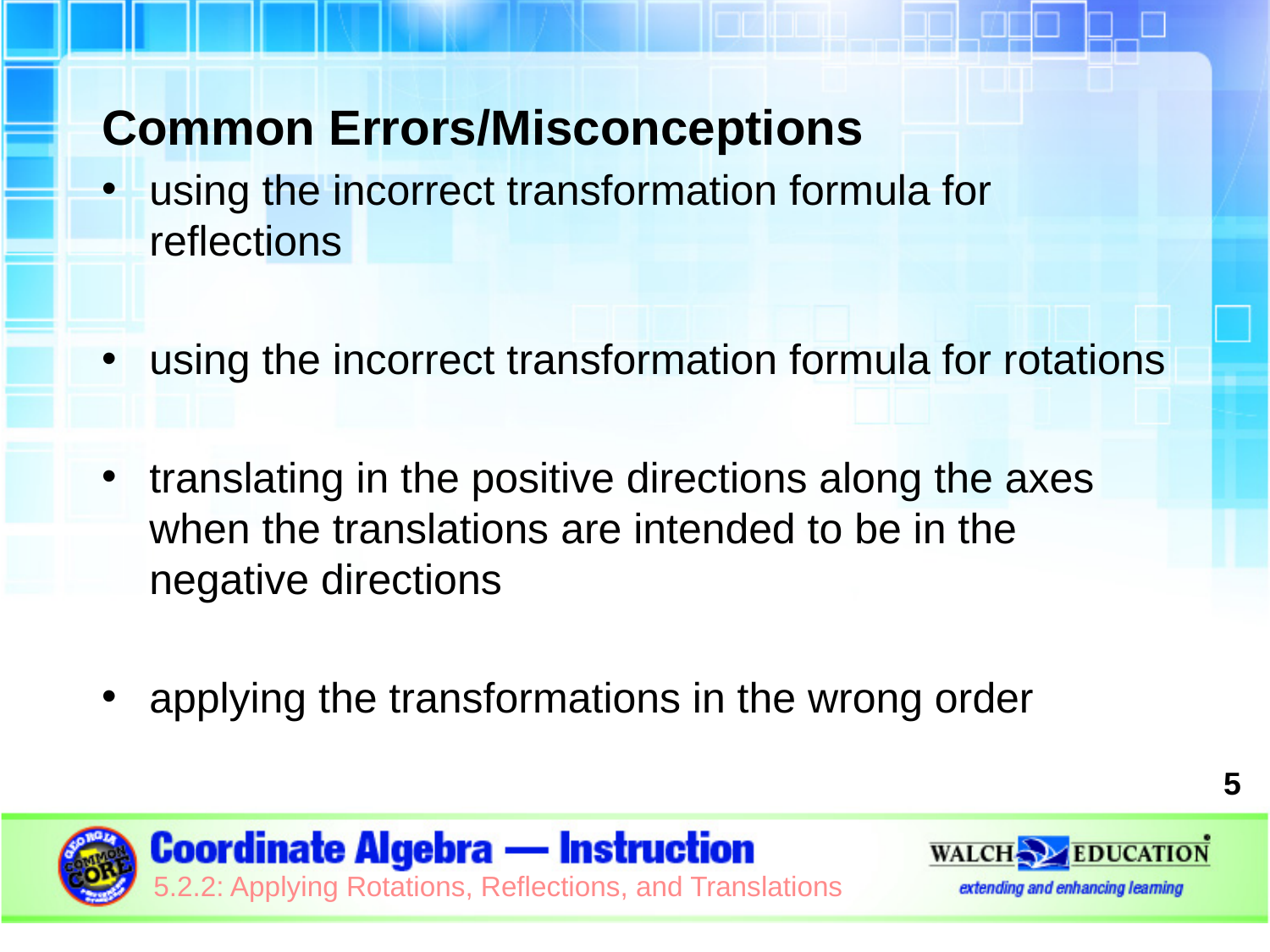

Common Errors/Misconceptions
using the incorrect transformation formula for reflections

using the incorrect transformation formula for rotations

translating in the positive directions along the axes when the translations are intended to be in the negative directions

applying the transformations in the wrong order
5
5.2.2: Applying Rotations, Reflections, and Translations